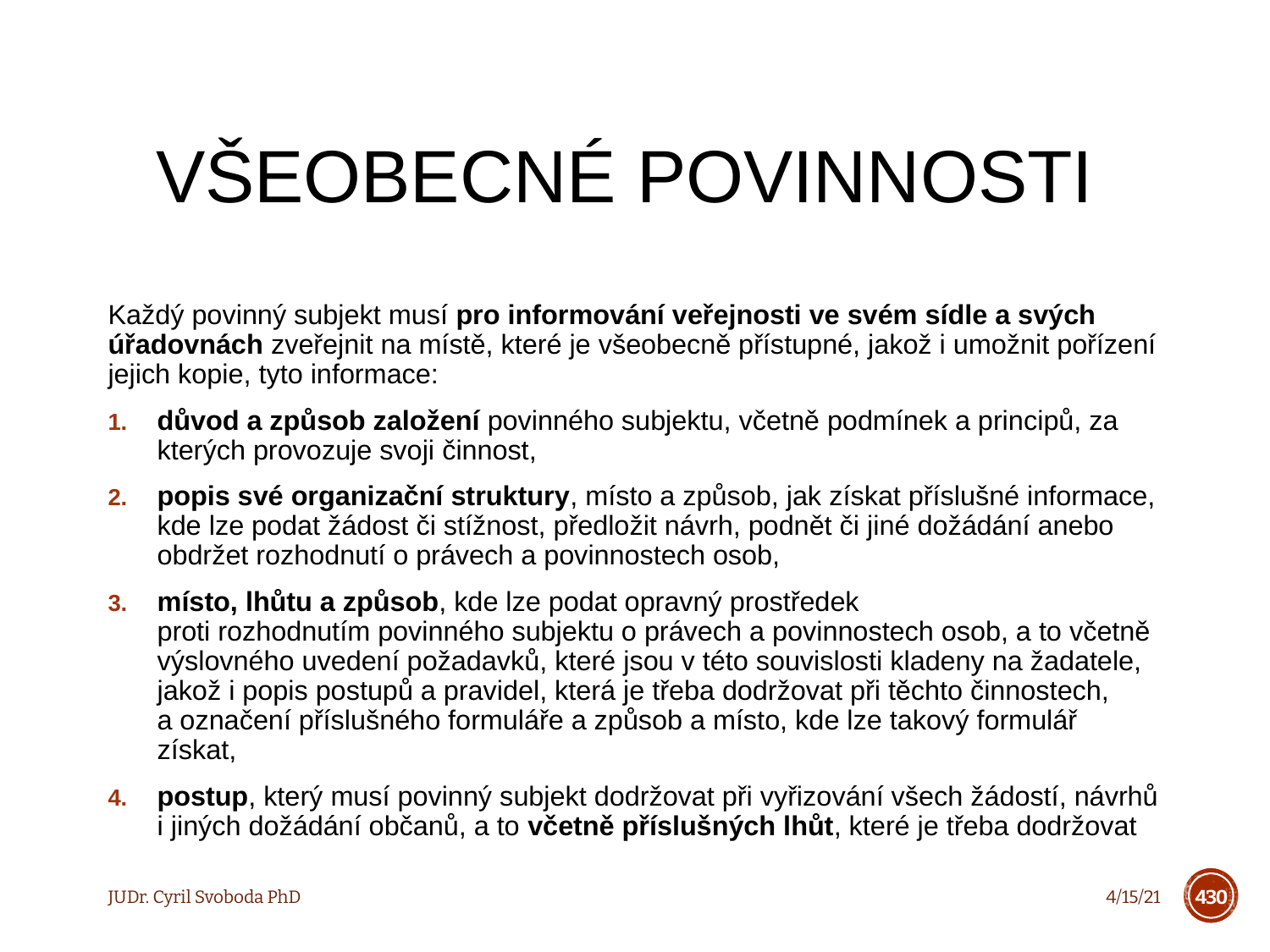

# Všeobecné povinnosti
Každý povinný subjekt musí pro informování veřejnosti ve svém sídle a svých úřadovnách zveřejnit na místě, které je všeobecně přístupné, jakož i umožnit pořízení jejich kopie, tyto informace:
důvod a způsob založení povinného subjektu, včetně podmínek a principů, za kterých provozuje svoji činnost,
popis své organizační struktury, místo a způsob, jak získat příslušné informace, kde lze podat žádost či stížnost, předložit návrh, podnět či jiné dožádání anebo obdržet rozhodnutí o právech a povinnostech osob,
místo, lhůtu a způsob, kde lze podat opravný prostředek proti rozhodnutím povinného subjektu o právech a povinnostech osob, a to včetně výslovného uvedení požadavků, které jsou v této souvislosti kladeny na žadatele, jakož i popis postupů a pravidel, která je třeba dodržovat při těchto činnostech, a označení příslušného formuláře a způsob a místo, kde lze takový formulář získat,
postup, který musí povinný subjekt dodržovat při vyřizování všech žádostí, návrhů i jiných dožádání občanů, a to včetně příslušných lhůt, které je třeba dodržovat
JUDr. Cyril Svoboda PhD
4/15/21
430